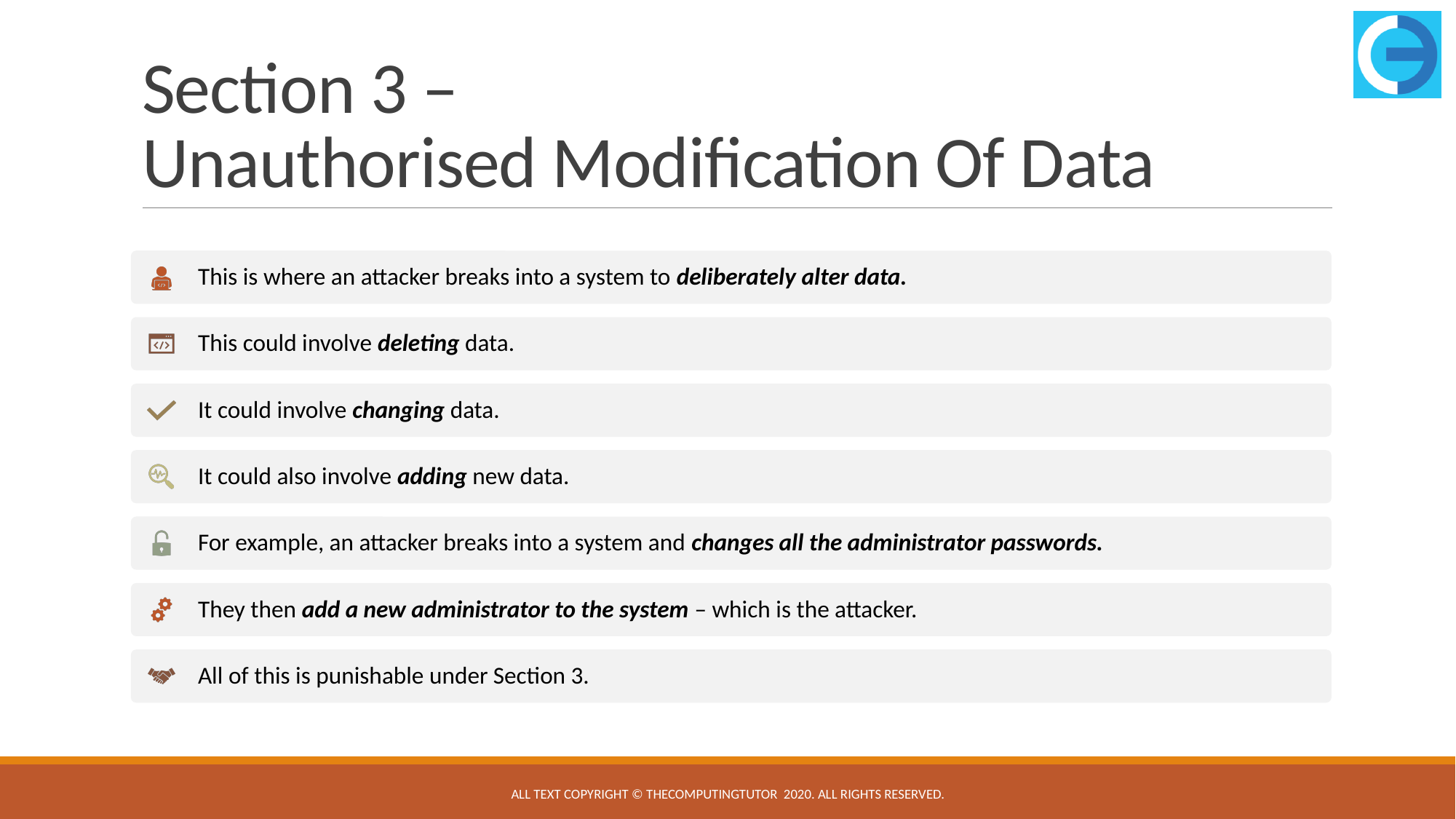

# Section 3 – Unauthorised Modification Of Data
This is where an attacker breaks into a system to deliberately alter data.
This could involve deleting data.
It could involve changing data.
It could also involve adding new data.
For example, an attacker breaks into a system and changes all the administrator passwords.
They then add a new administrator to the system – which is the attacker.
All of this is punishable under Section 3.
All text copyright © TheComputingTutor  2020. All rights Reserved.